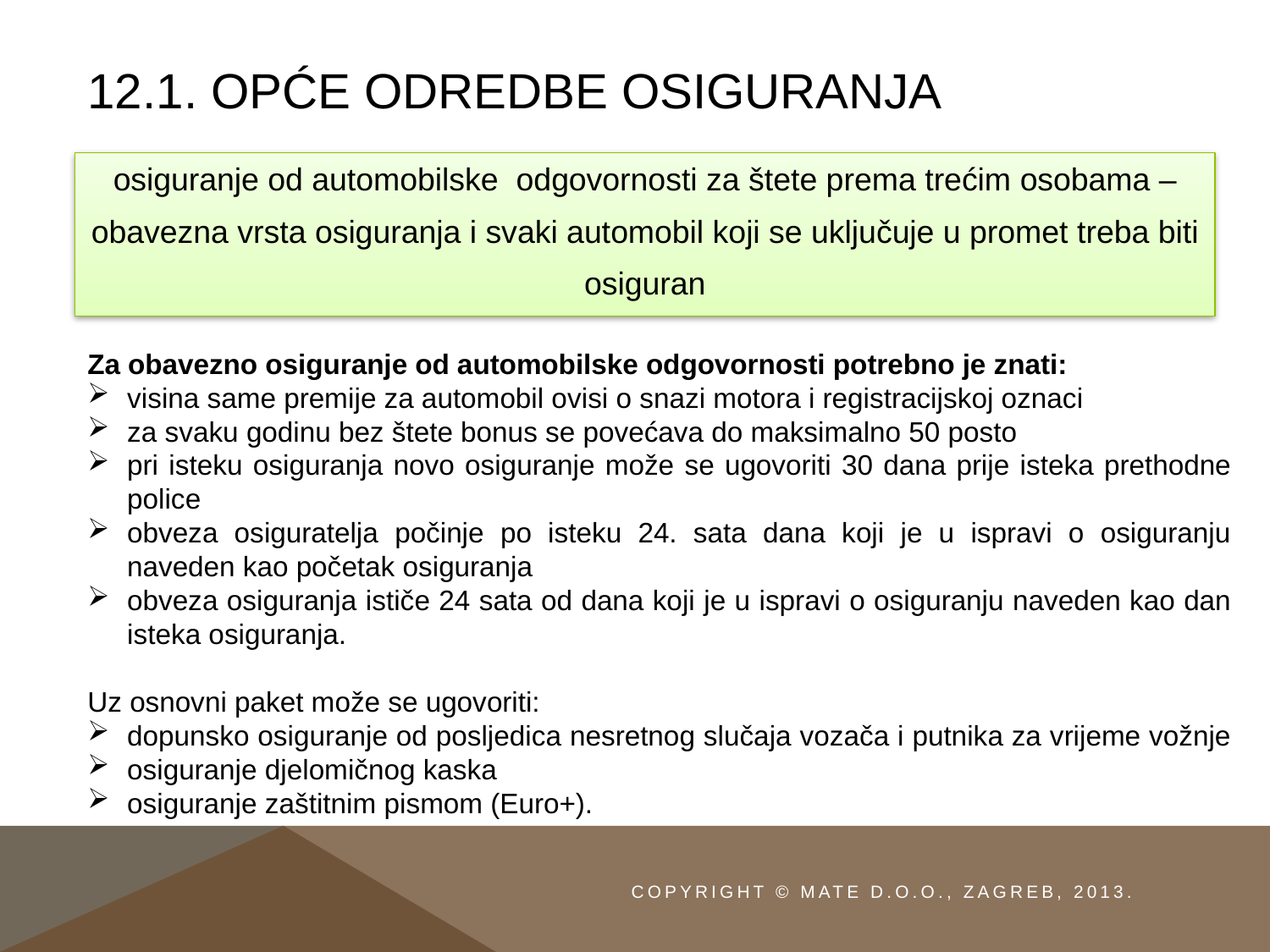

# 12.1. Opće odredbe osiguranja
osiguranje od automobilske  odgovornosti za štete prema trećim osobama –
obavezna vrsta osiguranja i svaki automobil koji se uključuje u promet treba biti
osiguran

Za obavezno osiguranje od automobilske odgovornosti potrebno je znati:
visina same premije za automobil ovisi o snazi motora i registracijskoj oznaci
za svaku godinu bez štete bonus se povećava do maksimalno 50 posto
pri isteku osiguranja novo osiguranje može se ugovoriti 30 dana prije isteka prethodne police
obveza osiguratelja počinje po isteku 24. sata dana koji je u ispravi o osiguranju naveden kao početak osiguranja
obveza osiguranja ističe 24 sata od dana koji je u ispravi o osiguranju naveden kao dan isteka osiguranja.

Uz osnovni paket može se ugovoriti:
dopunsko osiguranje od posljedica nesretnog slučaja vozača i putnika za vrijeme vožnje
osiguranje djelomičnog kaska
osiguranje zaštitnim pismom (Euro+).
Copyright © MATE d.o.o., Zagreb, 2013.